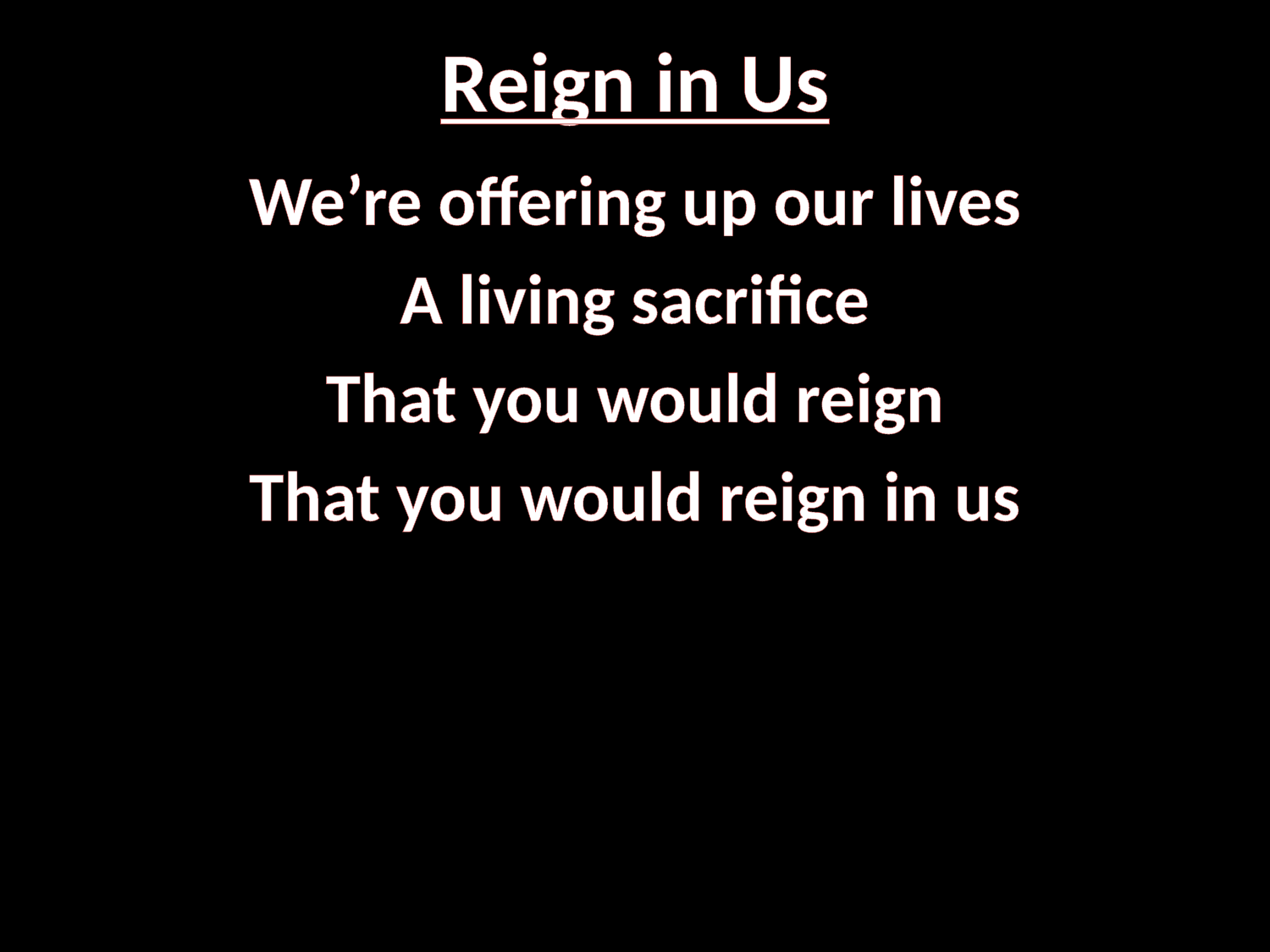

# Reign in Us
We’re offering up our lives
A living sacrifice
That you would reign
That you would reign in us